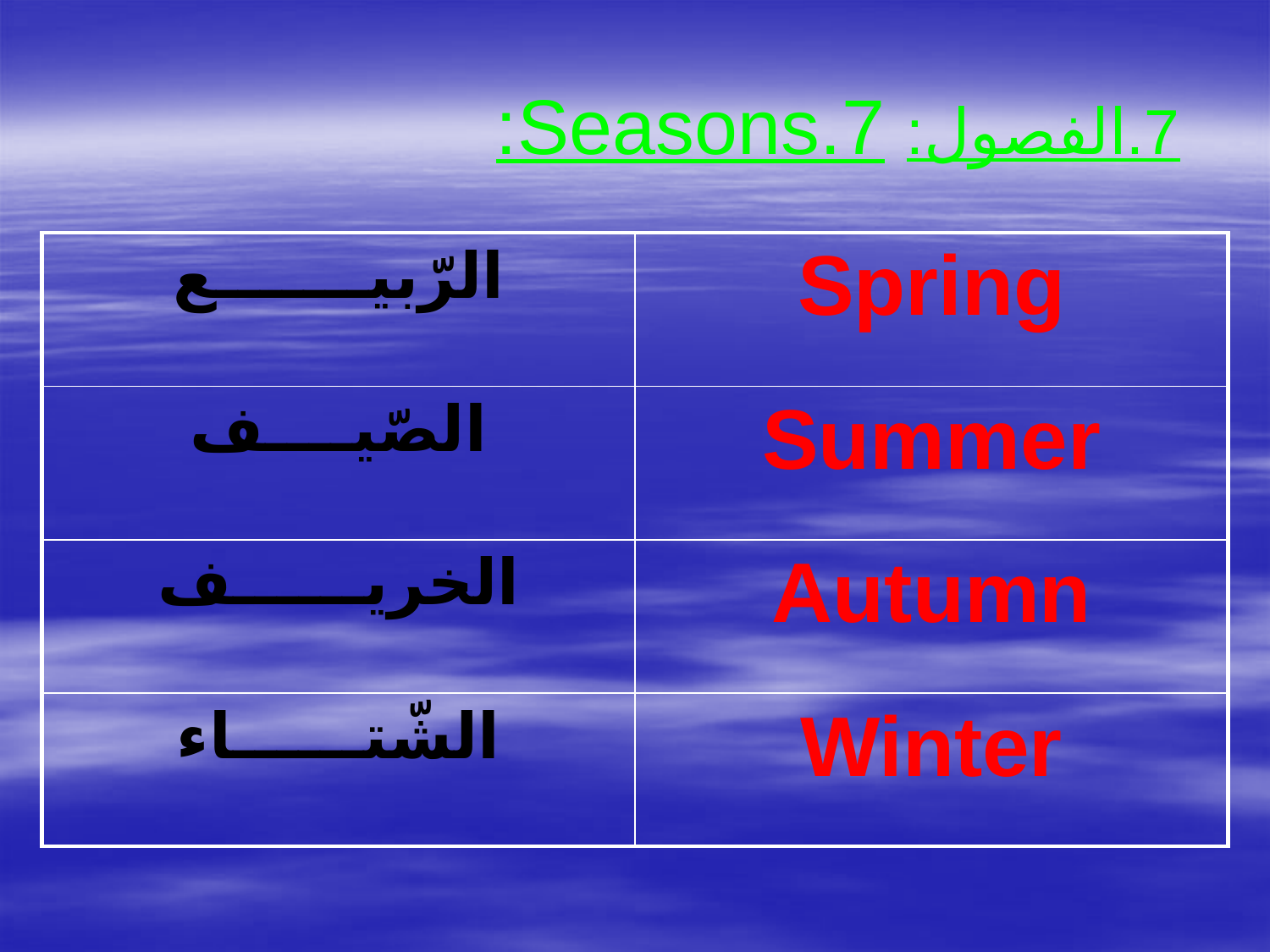

# 7.الفصول: 7.Seasons:
| الرّبيـــــــع | Spring |
| --- | --- |
| الصّيــــف | Summer |
| الخريــــــف | Autumn |
| الشّتــــــاء | Winter |